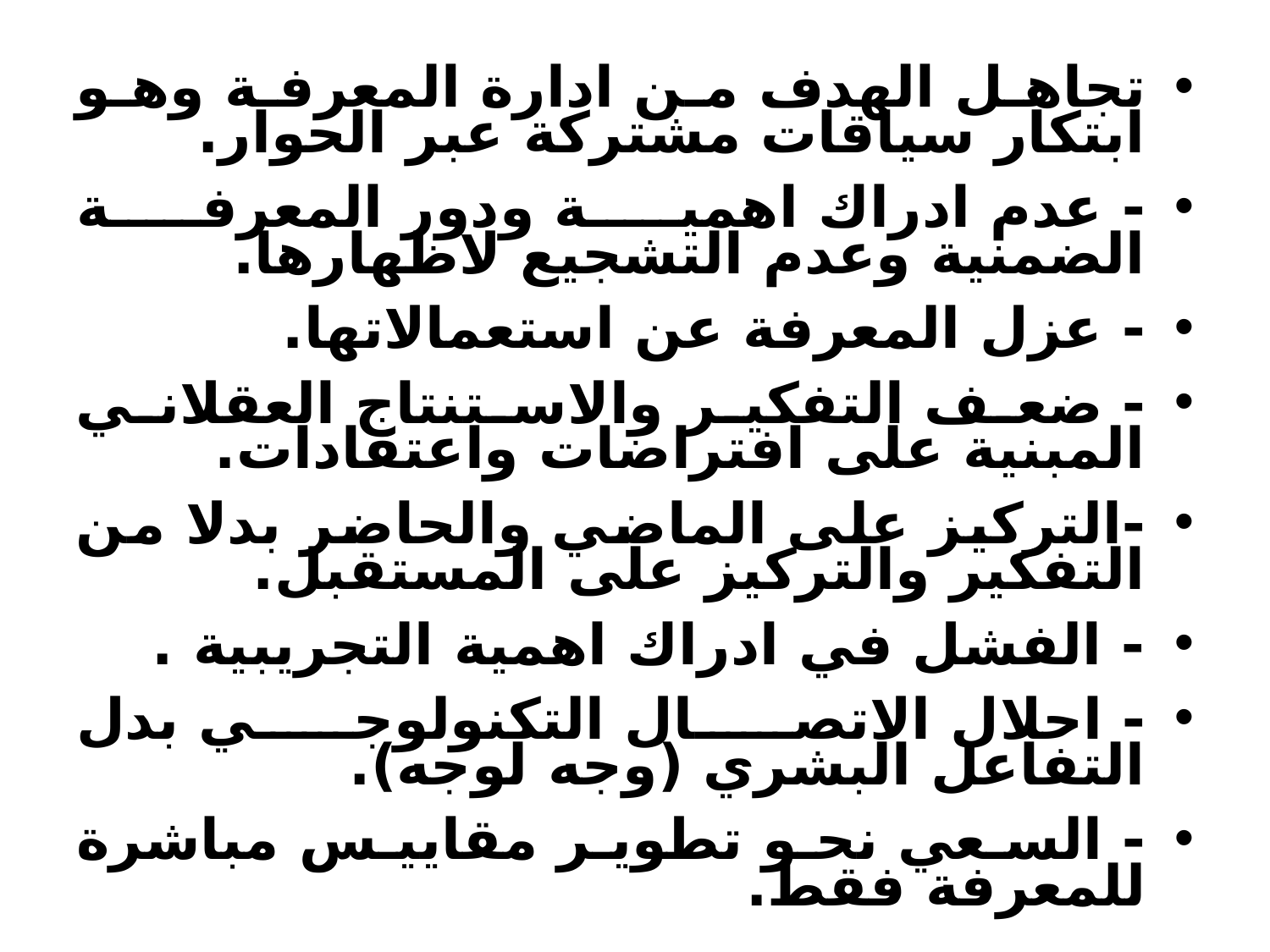

تجاهل الهدف من ادارة المعرفة وهو ابتكار سياقات مشتركة عبر الحوار.
- عدم ادراك اهمية ودور المعرفة الضمنية وعدم التشجيع لاظهارها.
- عزل المعرفة عن استعمالاتها.
- ضعف التفكير والاستنتاج العقلاني المبنية على افتراضات واعتقادات.
-التركيز على الماضي والحاضر بدلا من التفكير والتركيز على المستقبل.
- الفشل في ادراك اهمية التجريبية .
- احلال الاتصال التكنولوجي بدل التفاعل البشري (وجه لوجه).
- السعي نحو تطوير مقاييس مباشرة للمعرفة فقط.